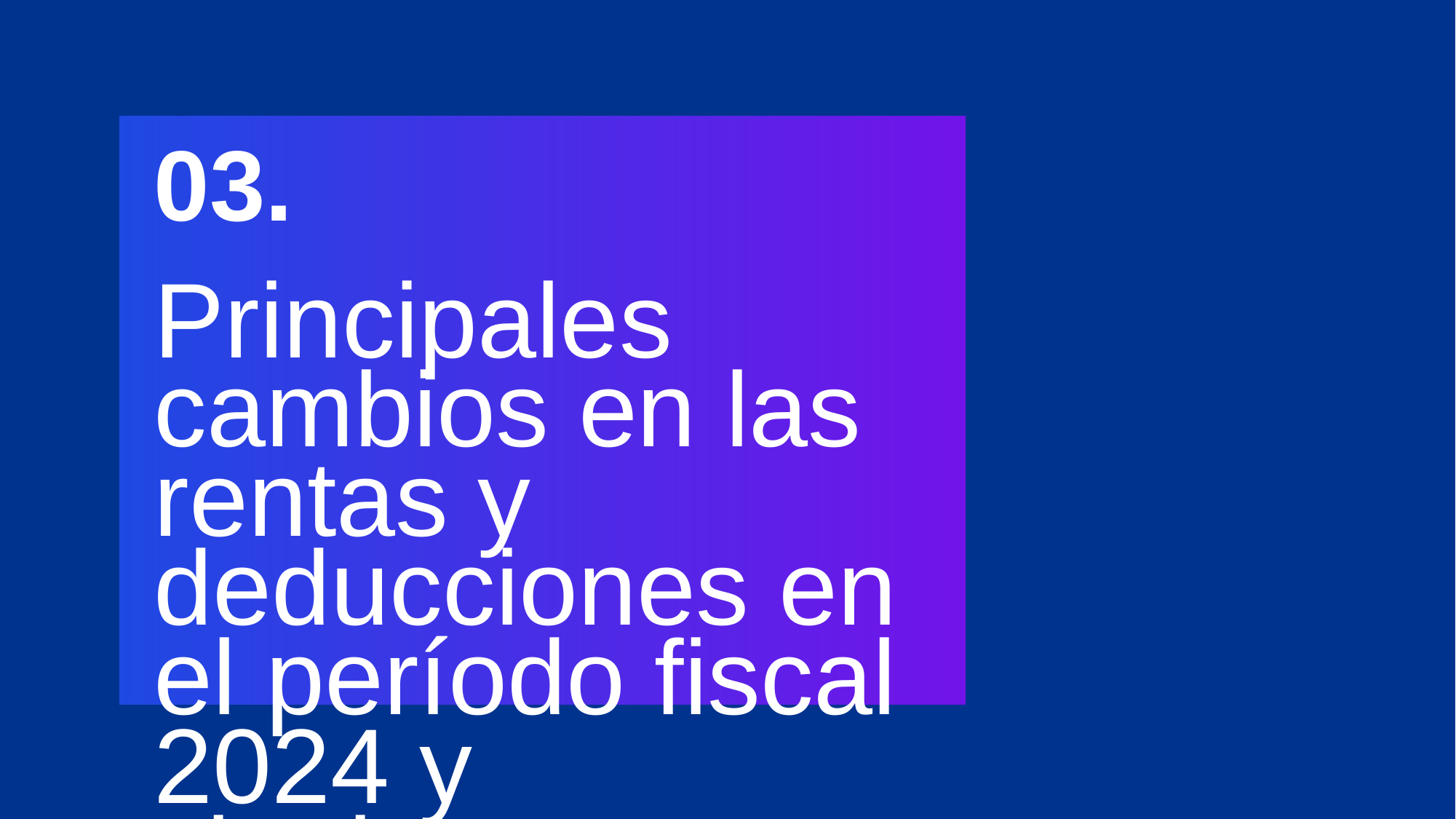

03.
# Principales cambios en las rentas y deducciones en el período fiscal 2024 y siguientes